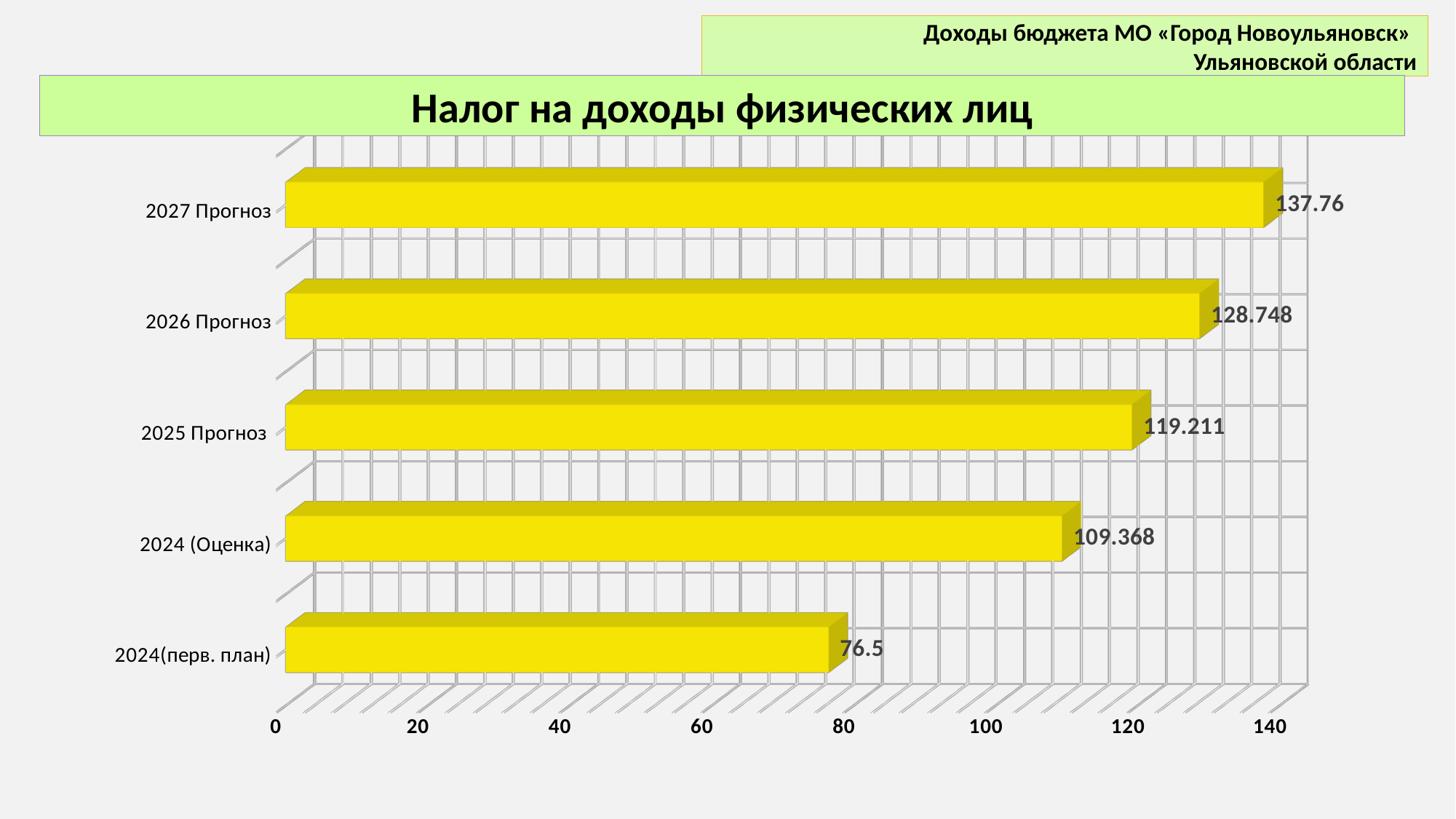

Доходы бюджета МО «Город Новоульяновск»
Ульяновской области
Налог на доходы физических лиц

[unsupported chart]